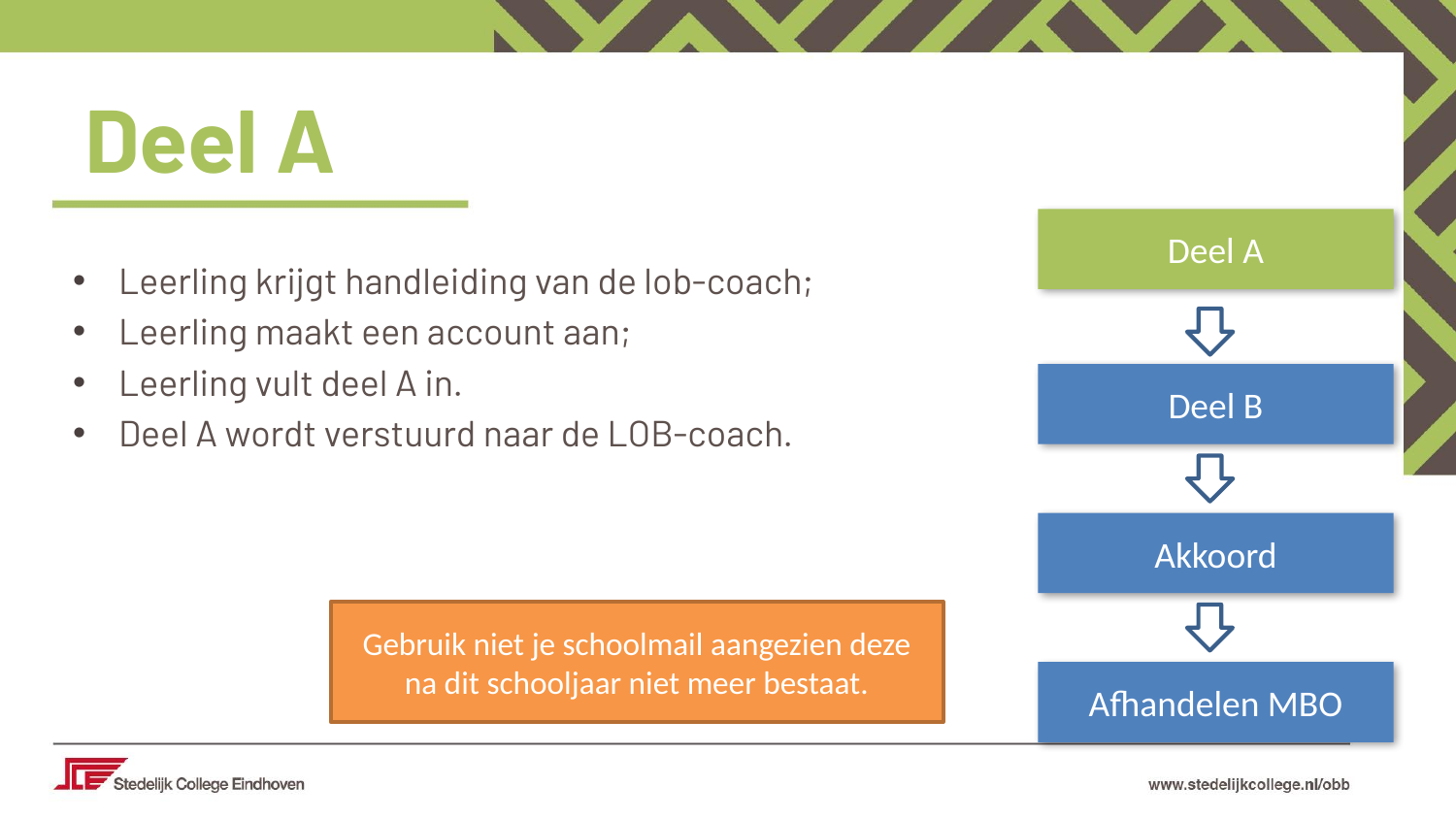

Deel A
Deel A
Leerling krijgt handleiding van de lob-coach;
Leerling maakt een account aan;
Leerling vult deel A in.
Deel A wordt verstuurd naar de LOB-coach.

Deel B

Akkoord
Gebruik niet je schoolmail aangezien deze na dit schooljaar niet meer bestaat.

Afhandelen MBO